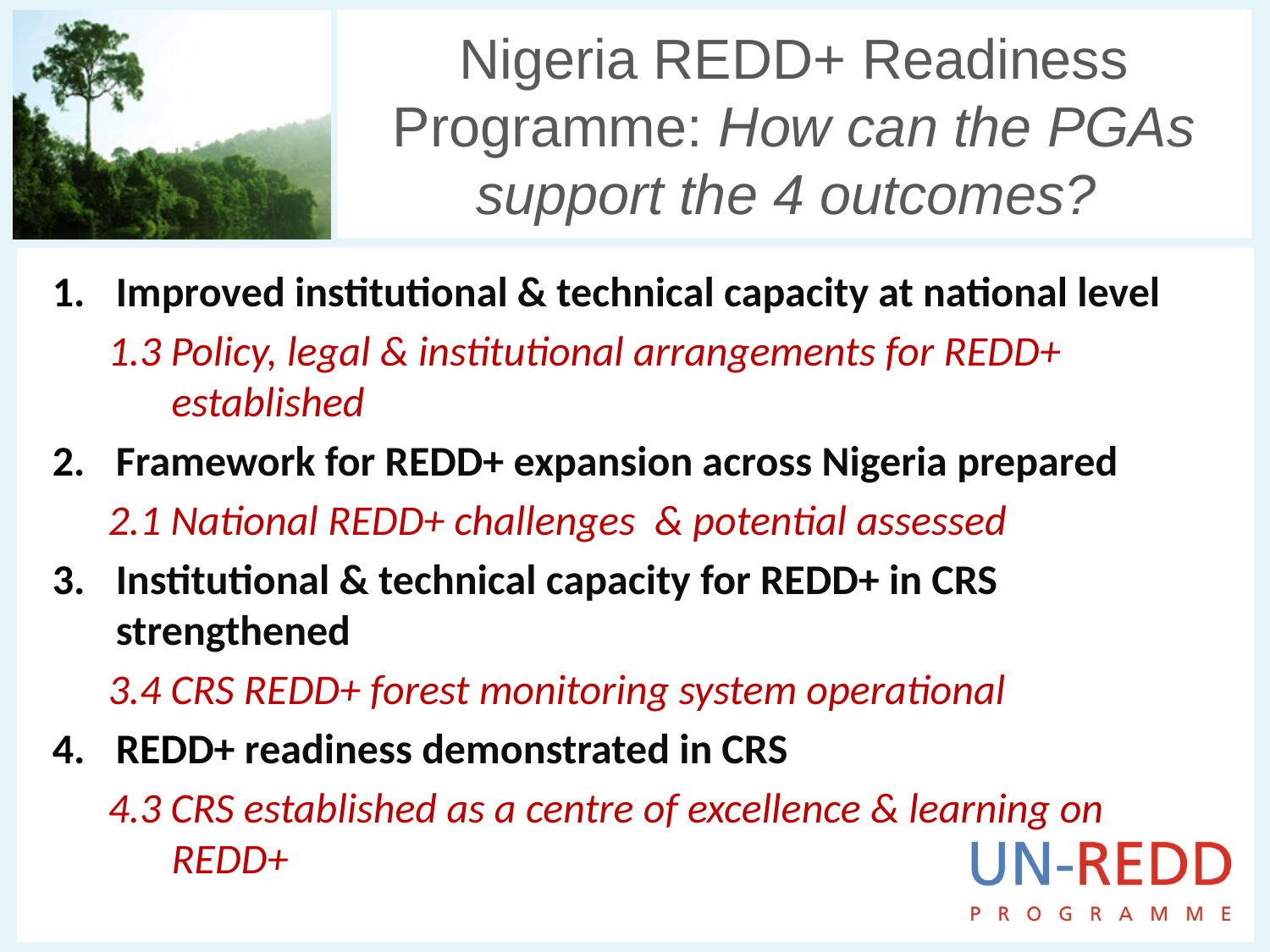

# Nigeria REDD+ Readiness Programme: How can the PGAs support the 4 outcomes?
Improved institutional & technical capacity at national level
1.3 Policy, legal & institutional arrangements for REDD+ established
Framework for REDD+ expansion across Nigeria prepared
2.1 National REDD+ challenges  & potential assessed
Institutional & technical capacity for REDD+ in CRS strengthened
3.4 CRS REDD+ forest monitoring system operational
REDD+ readiness demonstrated in CRS
4.3 CRS established as a centre of excellence & learning on REDD+